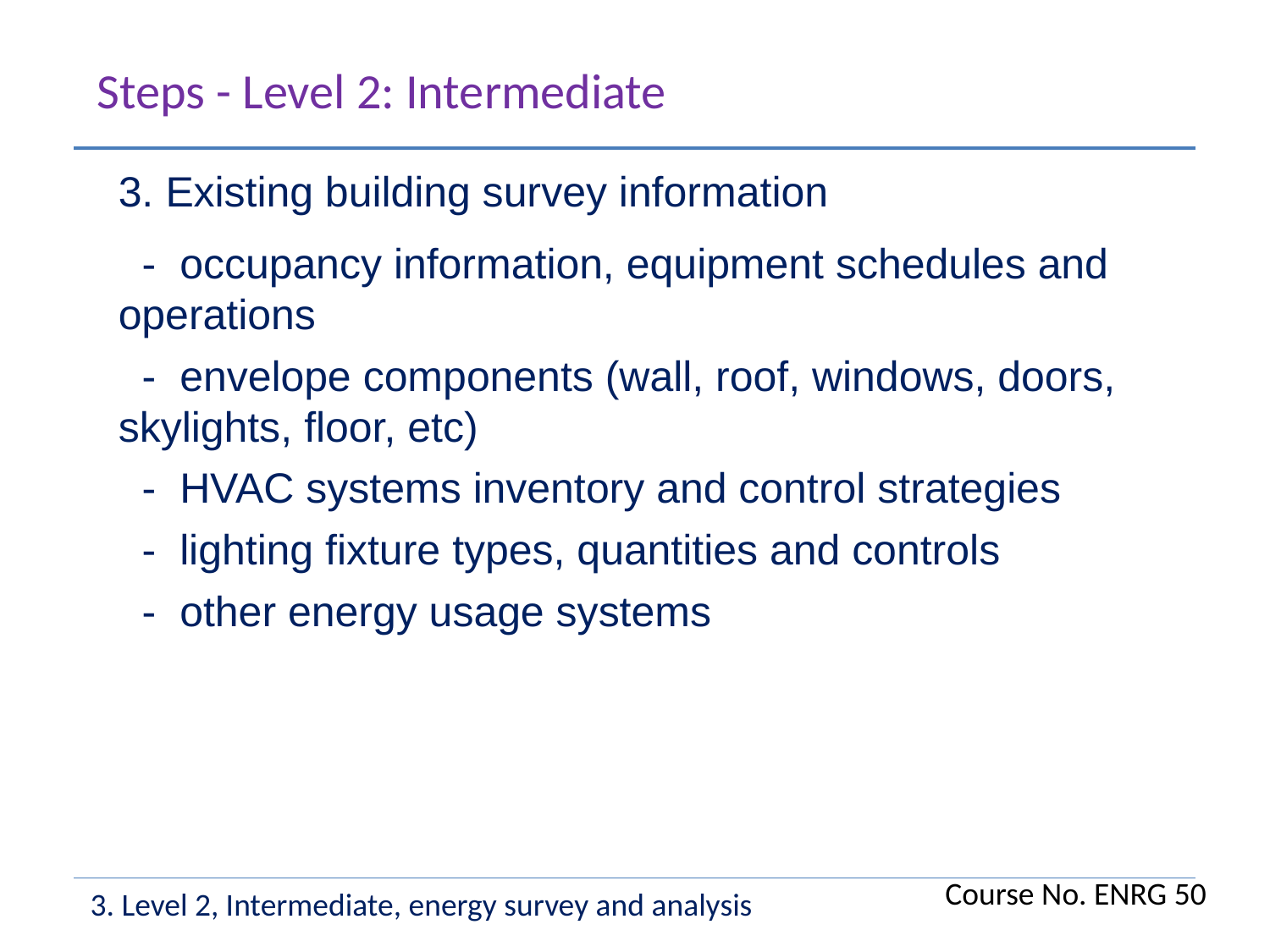

Steps - Level 2: Intermediate
3. Existing building survey information
  -  occupancy information, equipment schedules and operations
  -  envelope components (wall, roof, windows, doors, skylights, floor, etc)
  -  HVAC systems inventory and control strategies
  -  lighting fixture types, quantities and controls
  -  other energy usage systems
Course No. ENRG 50
3. Level 2, Intermediate, energy survey and analysis